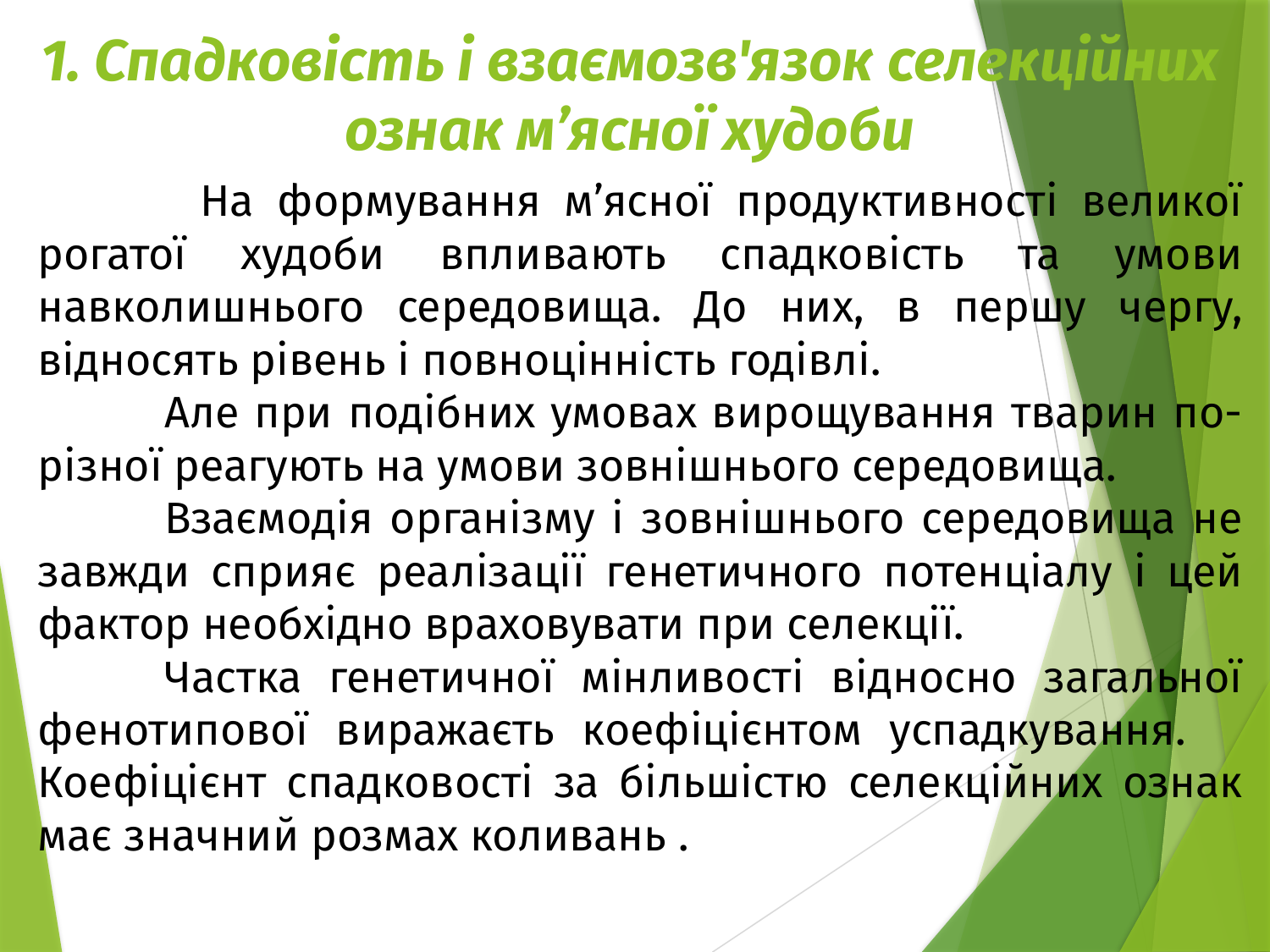

1. Спадковість і взаємозв'язок селекційних ознак м’ясної худоби
   	На формування м’ясної продуктивності великої рогатої худоби впливають спадковість та умови навколишнього середовища. До них, в першу чергу, відносять рівень і повноцінність годівлі.
	Але при подібних умовах вирощування тварин по-різної реагують на умови зовнішнього середовища.
	Взаємодія організму і зовнішнього середовища не завжди сприяє реалізації генетичного потенціалу і цей фактор необхідно враховувати при селекції.
	Частка генетичної мінливості відносно загальної фенотипової виражаєть коефіцієнтом успадкування. 	Коефіцієнт спадковості за більшістю селекційних ознак має значний розмах коливань .